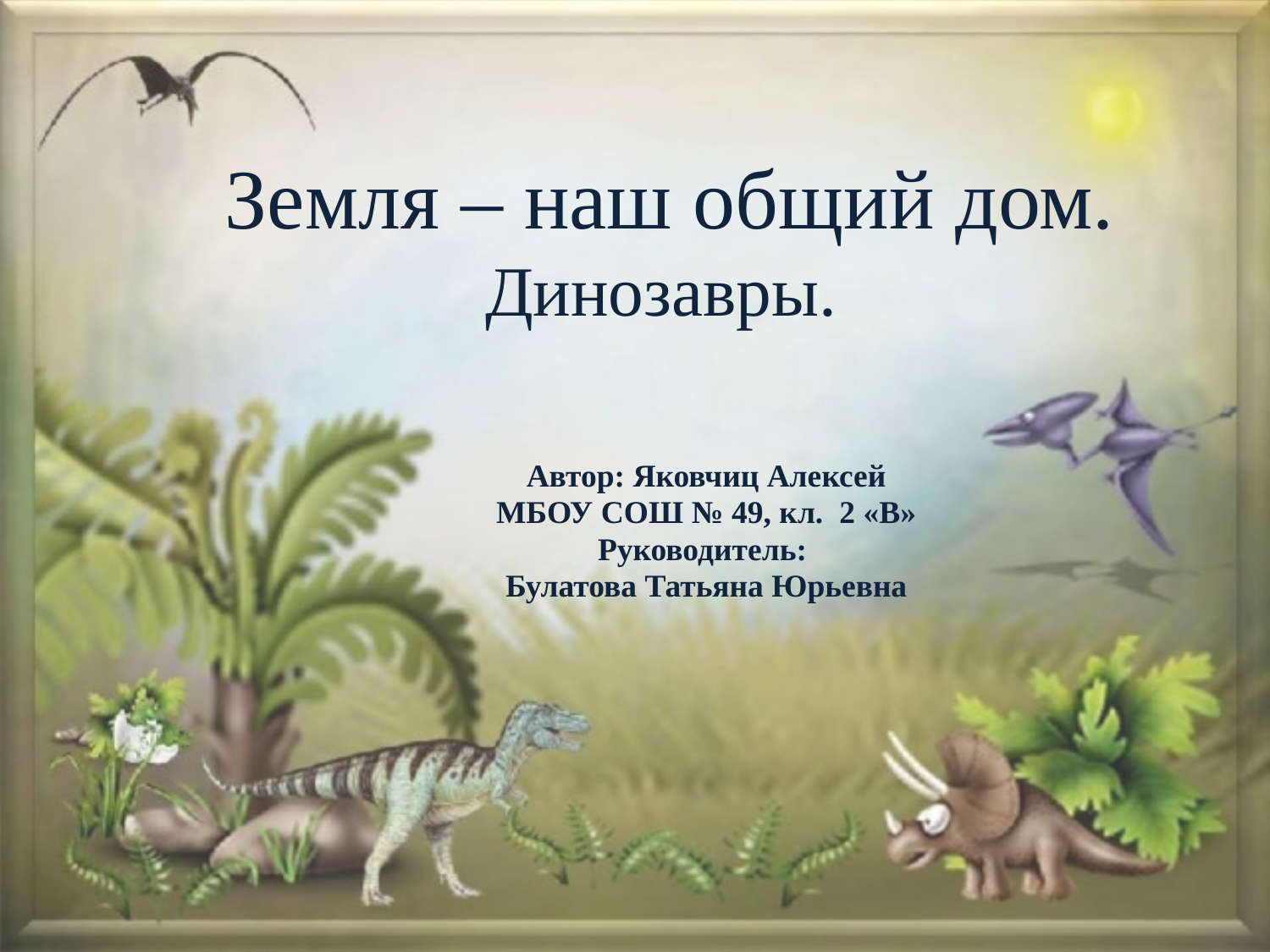

Земля – наш общий дом. Динозавры.
Автор: Яковчиц Алексей
МБОУ СОШ № 49, кл.  2 «В»
Руководитель:
Булатова Татьяна Юрьевна